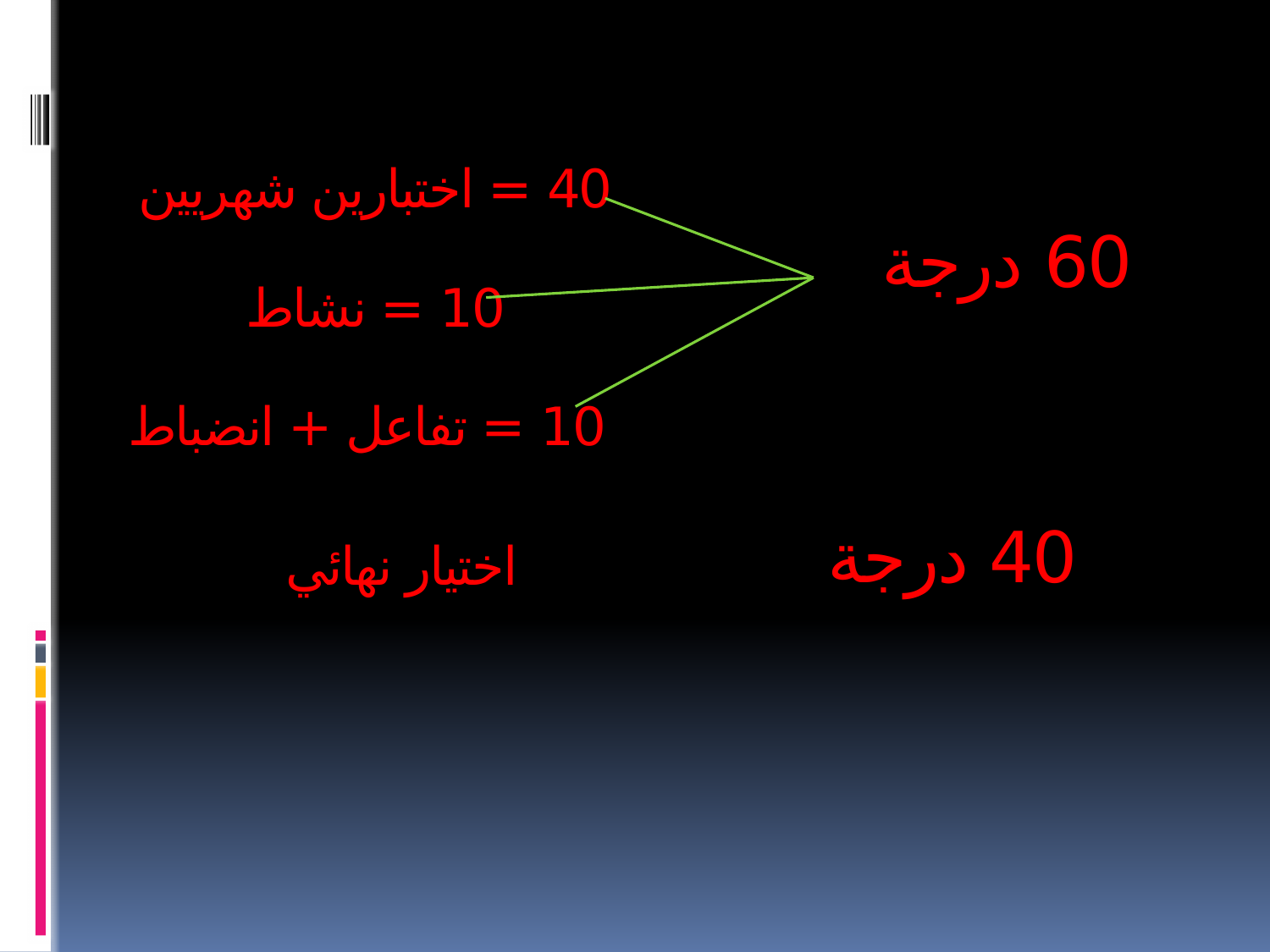

40 = اختبارين شهريين
10 = نشاط
10 = تفاعل + انضباط
# 60 درجة
40 درجة
اختيار نهائي